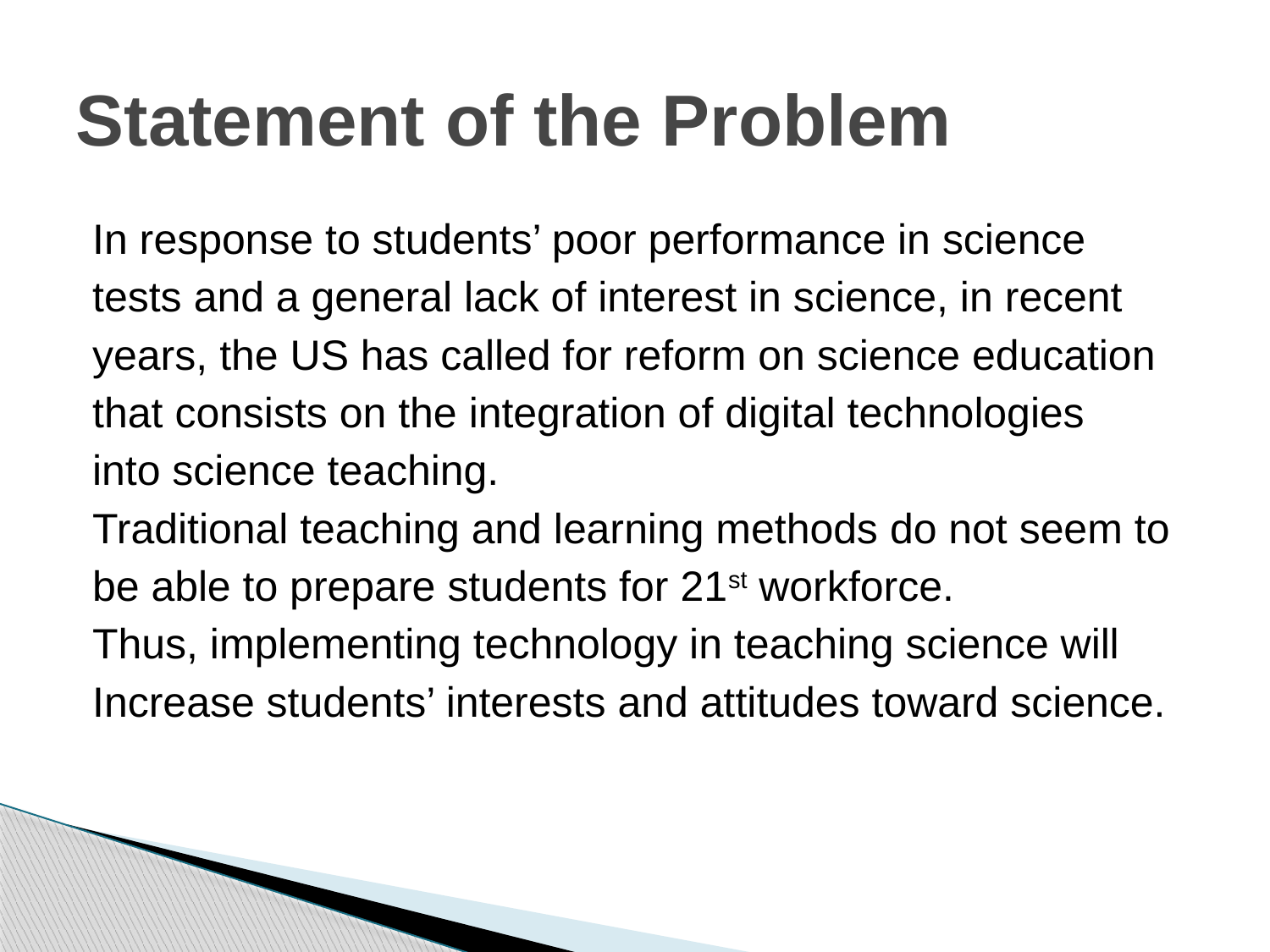

# Statement of the Problem
In response to students’ poor performance in science
tests and a general lack of interest in science, in recent
years, the US has called for reform on science education
that consists on the integration of digital technologies
into science teaching.
Traditional teaching and learning methods do not seem to
be able to prepare students for 21st workforce.
Thus, implementing technology in teaching science will
Increase students’ interests and attitudes toward science.